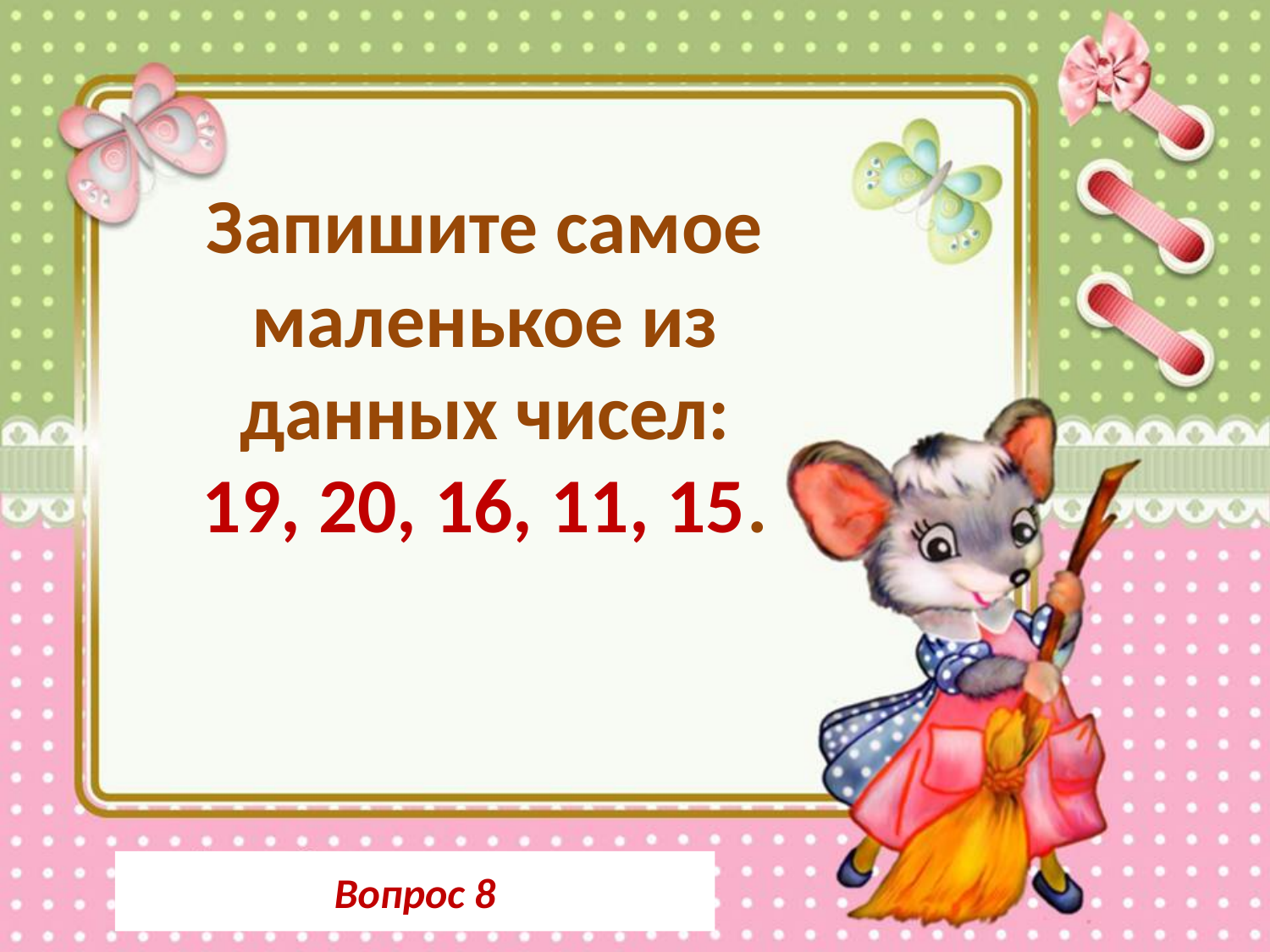

Запишите самое маленькое из данных чисел:
19, 20, 16, 11, 15.

Вопрос 8